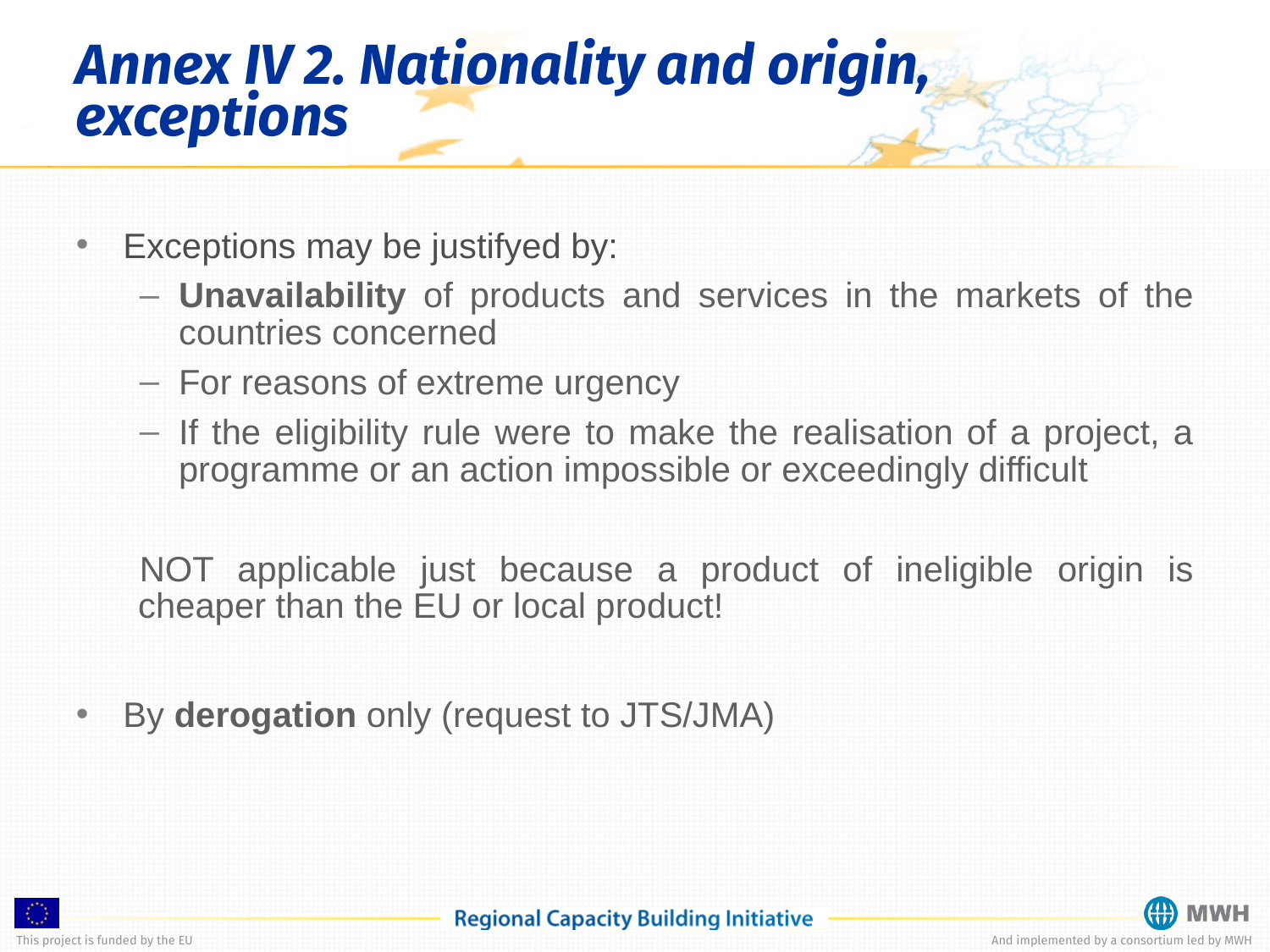

Annex IV 2. Nationality and origin, exceptions
Exceptions may be justifyed by:
Unavailability of products and services in the markets of the countries concerned
For reasons of extreme urgency
If the eligibility rule were to make the realisation of a project, a programme or an action impossible or exceedingly difficult

NOT applicable just because a product of ineligible origin is cheaper than the EU or local product!

By derogation only (request to JTS/JMA)